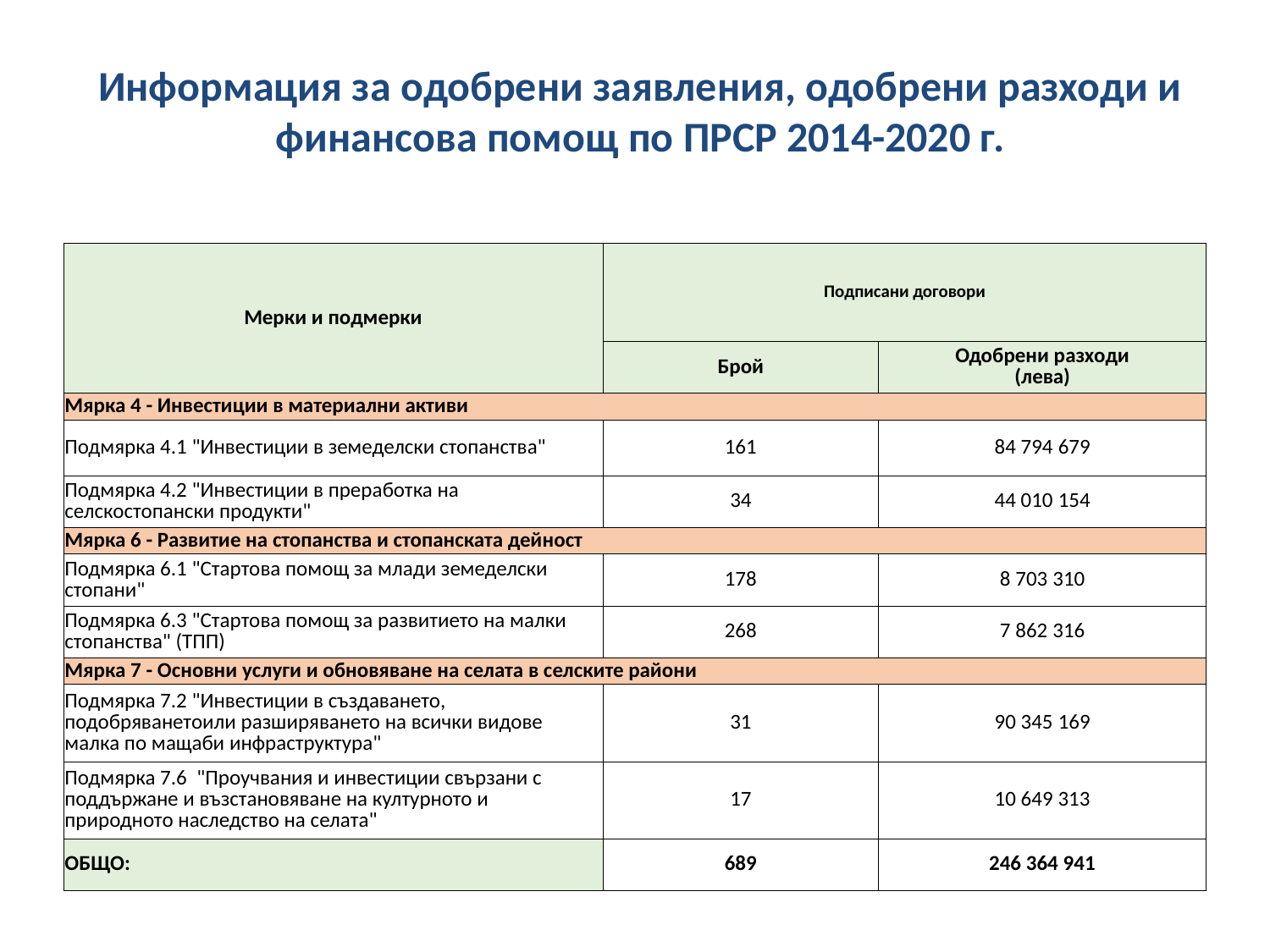

Информация за одобрени заявления, одобрени разходи и финансова помощ по ПРСР 2014-2020 г.
| Мерки и подмерки | Подписани договори |  |
| --- | --- | --- |
|  | Брой | Одобрени разходи (лева) |
| Мярка 4 - Инвестиции в материални активи |  |  |
| Подмярка 4.1 "Инвестиции в земеделски стопанства" | 161 | 84 794 679 |
| Подмярка 4.2 "Инвестиции в преработка на селскостопански продукти" | 34 | 44 010 154 |
| Мярка 6 - Развитие на стопанства и стопанската дейност |  |  |
| Подмярка 6.1 "Стартова помощ за млади земеделски стопани" | 178 | 8 703 310 |
| Подмярка 6.3 "Стартова помощ за развитието на малки стопанства" (ТПП) | 268 | 7 862 316 |
| Мярка 7 - Основни услуги и обновяване на селата в селските райони |  |  |
| Подмярка 7.2 "Инвестиции в създаването, подобряванетоили разширяването на всички видове малка по мащаби инфраструктура" | 31 | 90 345 169 |
| Подмярка 7.6 "Проучвания и инвестиции свързани с поддържане и възстановяване на културното и природното наследство на селата" | 17 | 10 649 313 |
| ОБЩО: | 689 | 246 364 941 |